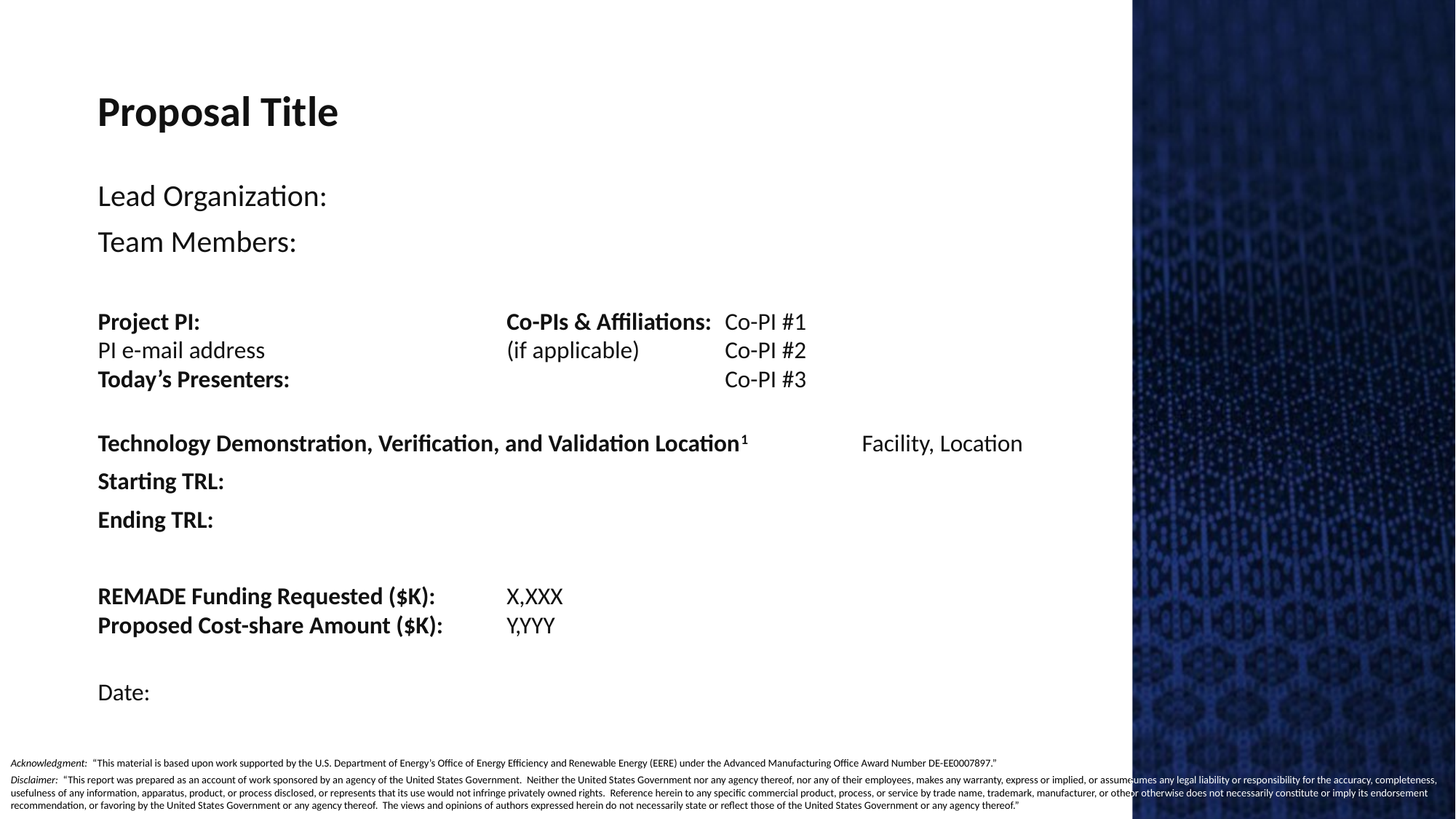

Proposal Title

Lead Organization:
Team Members:

Project PI:	Co-PIs & Affiliations: 	Co-PI #1
PI e-mail address	(if applicable)	Co-PI #2
Today’s Presenters:		Co-PI #3

Technology Demonstration, Verification, and Validation Location1		Facility, Location
Starting TRL:
Ending TRL:

REMADE Funding Requested ($K):	X,XXX
Proposed Cost-share Amount ($K):	Y,YYY

Date: